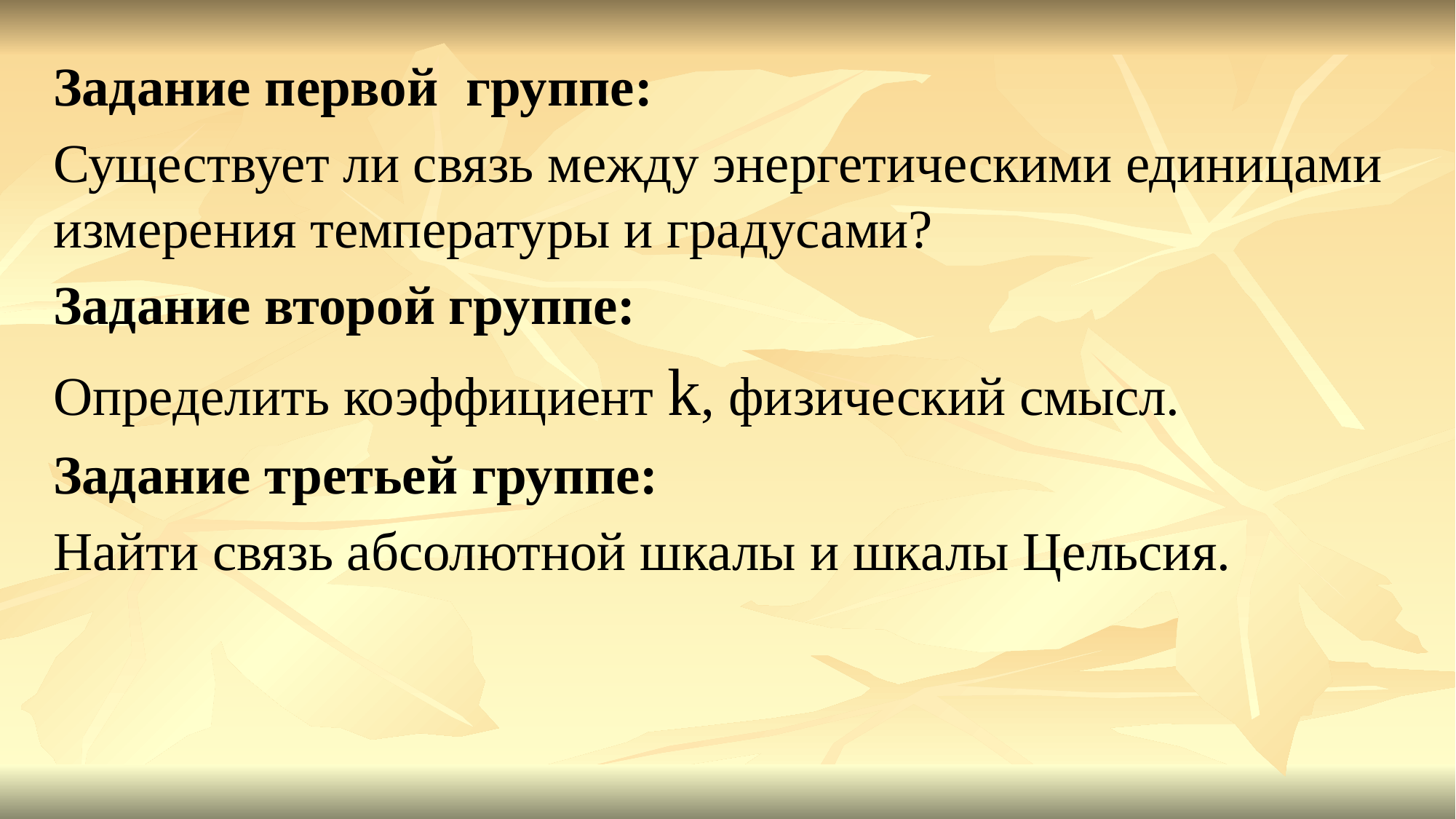

Задание первой  группе:
Существует ли связь между энергетическими единицами измерения температуры и градусами?
Задание второй группе:
Определить коэффициент k, физический смысл.
Задание третьей группе:
Найти связь абсолютной шкалы и шкалы Цельсия.